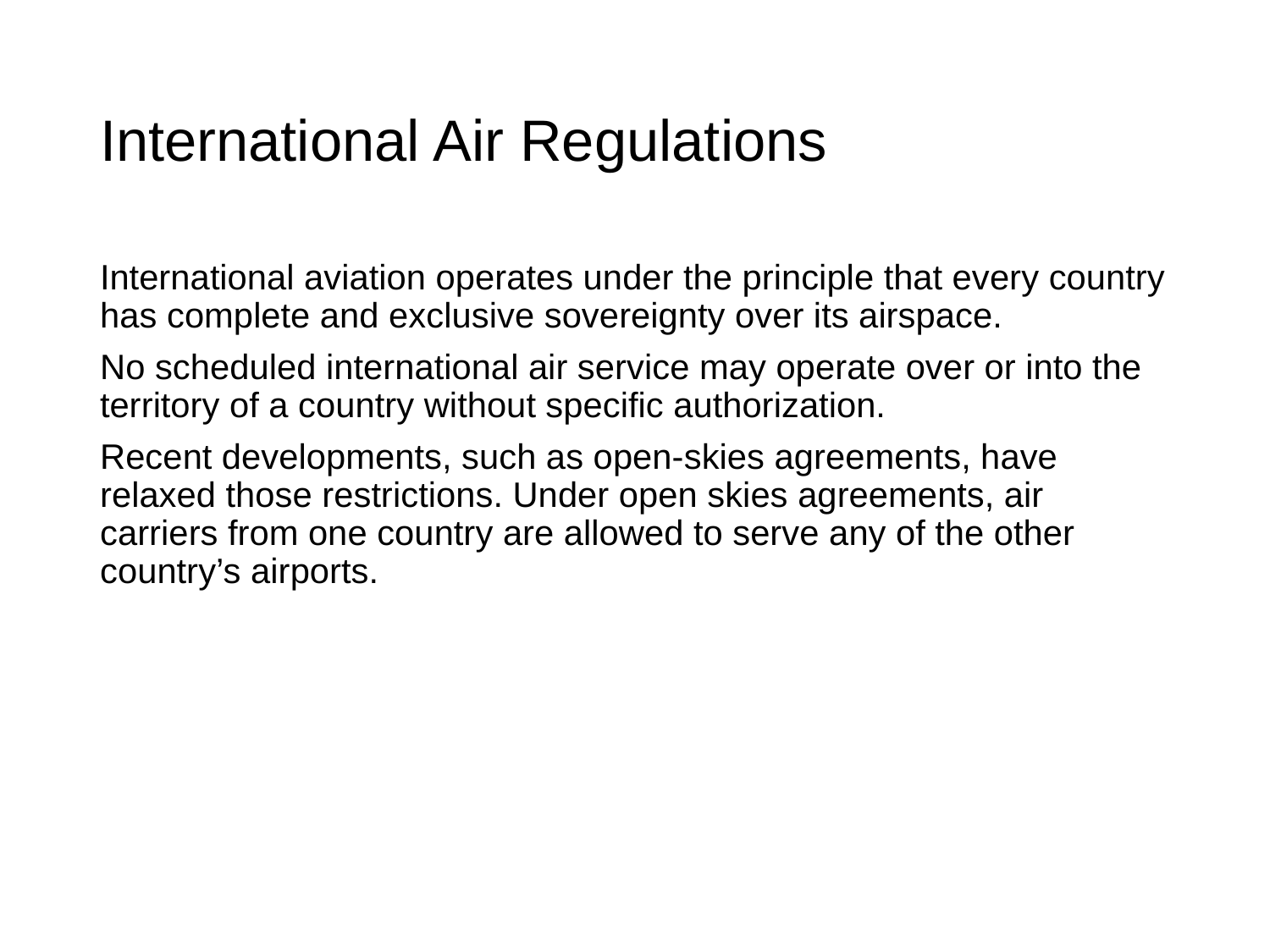

# International Air Regulations
International aviation operates under the principle that every country has complete and exclusive sovereignty over its airspace.
No scheduled international air service may operate over or into the territory of a country without specific authorization.
Recent developments, such as open-skies agreements, have relaxed those restrictions. Under open skies agreements, air carriers from one country are allowed to serve any of the other country’s airports.